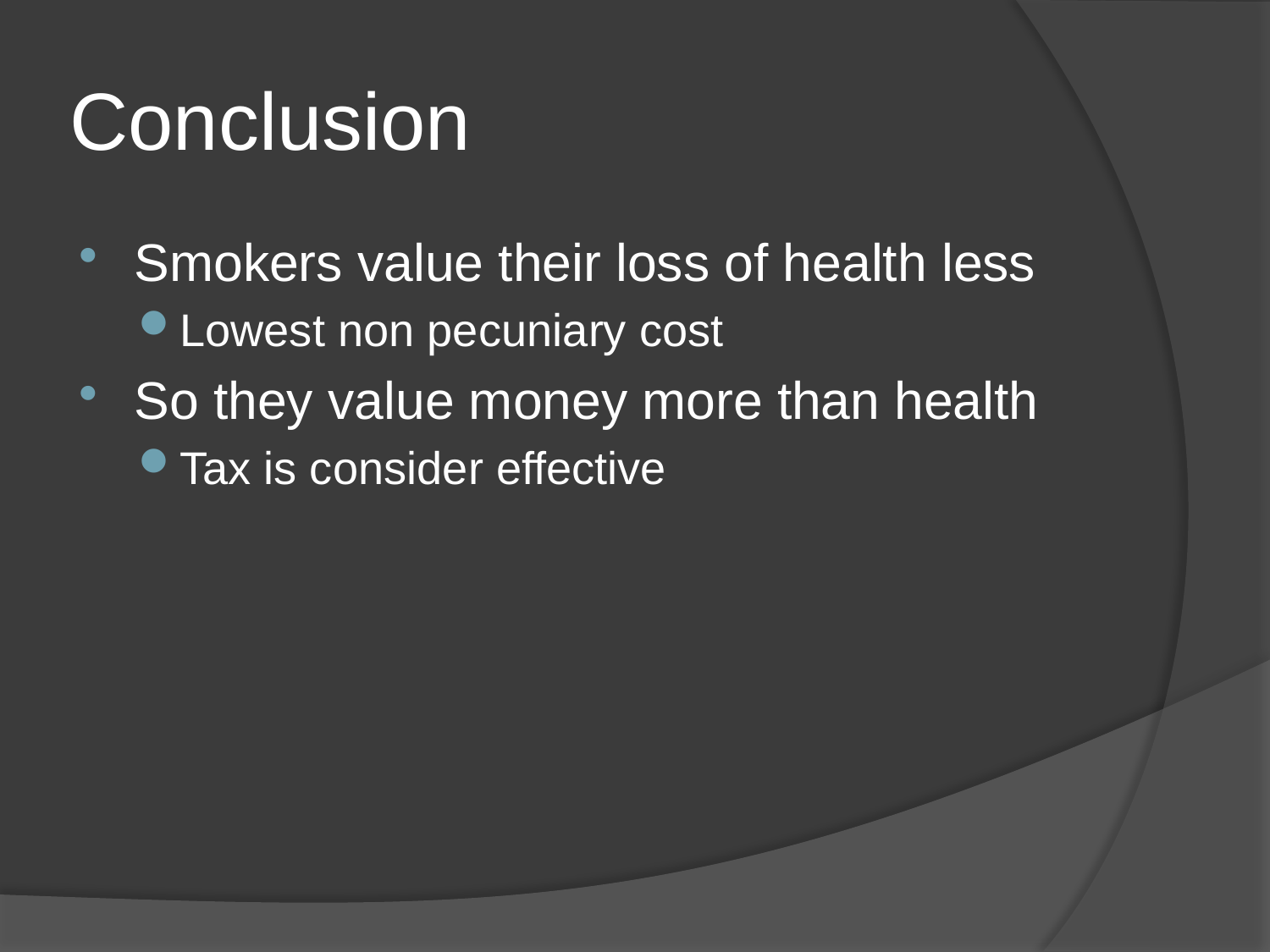

# Conclusion
Smokers value their loss of health less
Lowest non pecuniary cost
So they value money more than health
Tax is consider effective